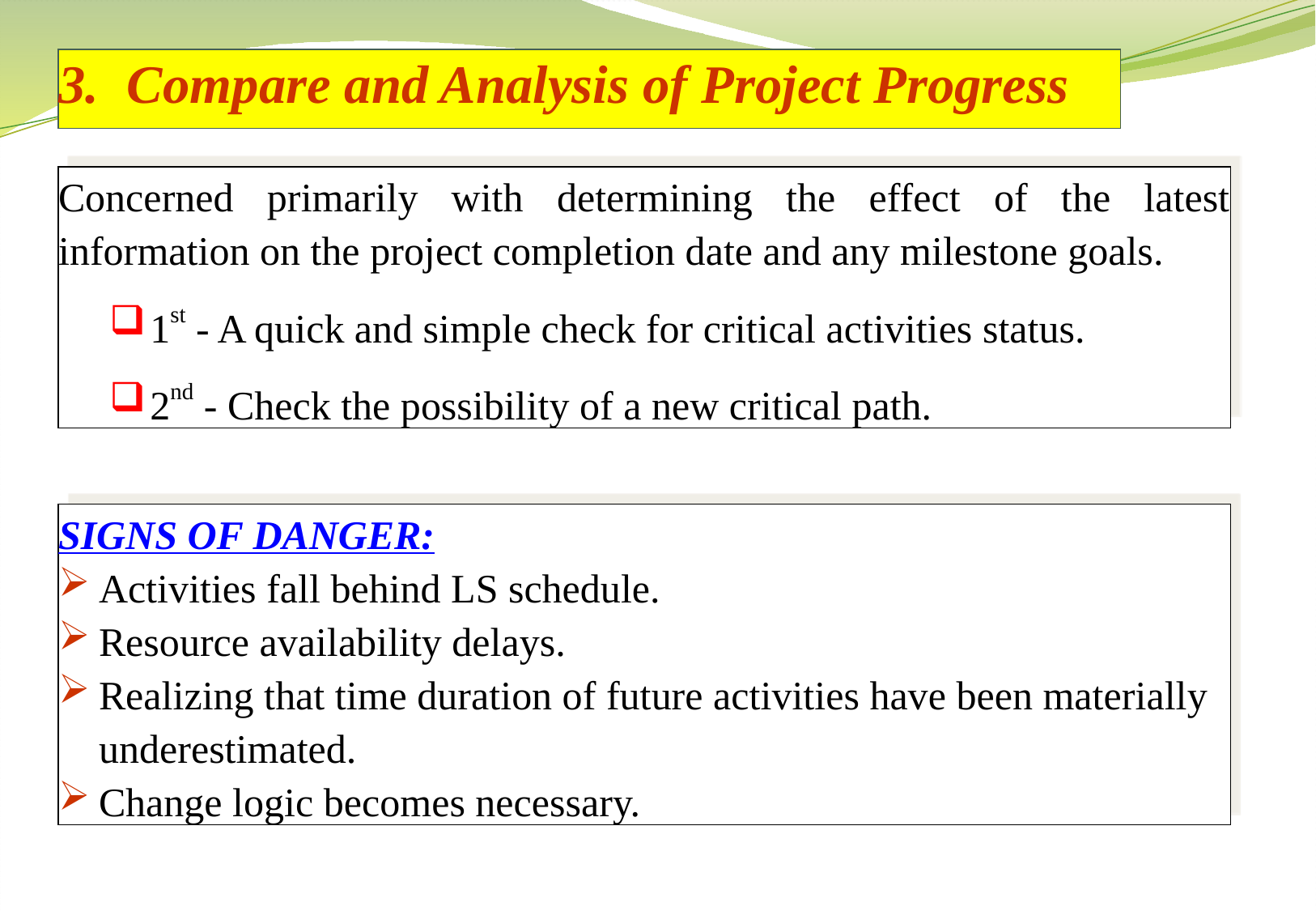

Compare and Analysis of Project Progress
Concerned primarily with determining the effect of the latest information on the project completion date and any milestone goals.
1st - A quick and simple check for critical activities status.
2nd - Check the possibility of a new critical path.
SIGNS OF DANGER:
Activities fall behind LS schedule.
Resource availability delays.
Realizing that time duration of future activities have been materially underestimated.
Change logic becomes necessary.